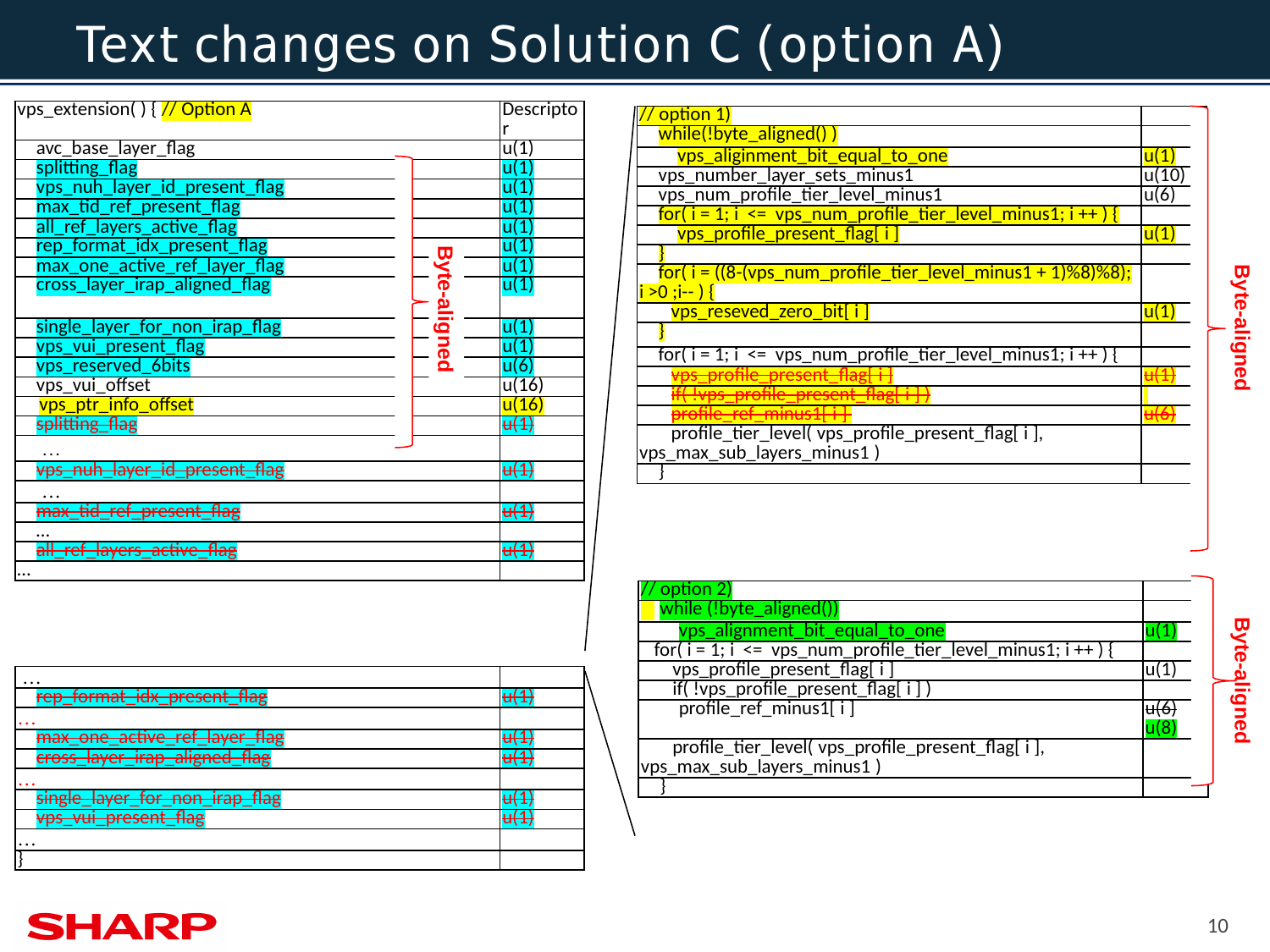

# Text changes on Solution C (option A)
| vps\_extension( ) { // Option A | Descriptor |
| --- | --- |
| avc\_base\_layer\_flag | u(1) |
| splitting\_flag | u(1) |
| vps\_nuh\_layer\_id\_present\_flag | u(1) |
| max\_tid\_ref\_present\_flag | u(1) |
| all\_ref\_layers\_active\_flag | u(1) |
| rep\_format\_idx\_present\_flag | u(1) |
| max\_one\_active\_ref\_layer\_flag | u(1) |
| cross\_layer\_irap\_aligned\_flag | u(1) |
| single\_layer\_for\_non\_irap\_flag | u(1) |
| vps\_vui\_present\_flag | u(1) |
| vps\_reserved\_6bits | u(6) |
| vps\_vui\_offset | u(16) |
| vps\_ptr\_info\_offset | u(16) |
| splitting\_flag | u(1) |
| … |  |
| vps\_nuh\_layer\_id\_present\_flag | u(1) |
| … |  |
| max\_tid\_ref\_present\_flag | u(1) |
| … |  |
| all\_ref\_layers\_active\_flag | u(1) |
| … |  |
| // option 1) |  |
| --- | --- |
| while(!byte\_aligned() ) |  |
| vps\_aliginment\_bit\_equal\_to\_one | u(1) |
| vps\_number\_layer\_sets\_minus1 | u(10) |
| vps\_num\_profile\_tier\_level\_minus1 | u(6) |
| for( i = 1; i <= vps\_num\_profile\_tier\_level\_minus1; i ++ ) { |  |
| vps\_profile\_present\_flag[ i ] | u(1) |
| } |  |
| for( i = ((8-(vps\_num\_profile\_tier\_level\_minus1 + 1)%8)%8); i >0 ;i-- ) { |  |
| vps\_reseved\_zero\_bit[ i ] | u(1) |
| } |  |
| for( i = 1; i <= vps\_num\_profile\_tier\_level\_minus1; i ++ ) { |  |
| vps\_profile\_present\_flag[ i ] | u(1) |
| if( !vps\_profile\_present\_flag[ i ] ) |  |
| profile\_ref\_minus1[ i ] | u(6) |
| profile\_tier\_level( vps\_profile\_present\_flag[ i ], vps\_max\_sub\_layers\_minus1 ) |  |
| } |  |

Byte-aligned
Byte-aligned

| // option 2) |  |
| --- | --- |
| while (!byte\_aligned()) |  |
| vps\_alignment\_bit\_equal\_to\_one | u(1) |
| for( i = 1; i <= vps\_num\_profile\_tier\_level\_minus1; i ++ ) { |  |
| vps\_profile\_present\_flag[ i ] | u(1) |
| if( !vps\_profile\_present\_flag[ i ] ) |  |
| profile\_ref\_minus1[ i ] | u(6) u(8) |
| profile\_tier\_level( vps\_profile\_present\_flag[ i ], vps\_max\_sub\_layers\_minus1 ) |  |
| } |  |
Byte-aligned
| … |  |
| --- | --- |
| rep\_format\_idx\_present\_flag | u(1) |
| … |  |
| max\_one\_active\_ref\_layer\_flag | u(1) |
| cross\_layer\_irap\_aligned\_flag | u(1) |
| … |  |
| single\_layer\_for\_non\_irap\_flag | u(1) |
| vps\_vui\_present\_flag | u(1) |
| … |  |
| } |  |
10